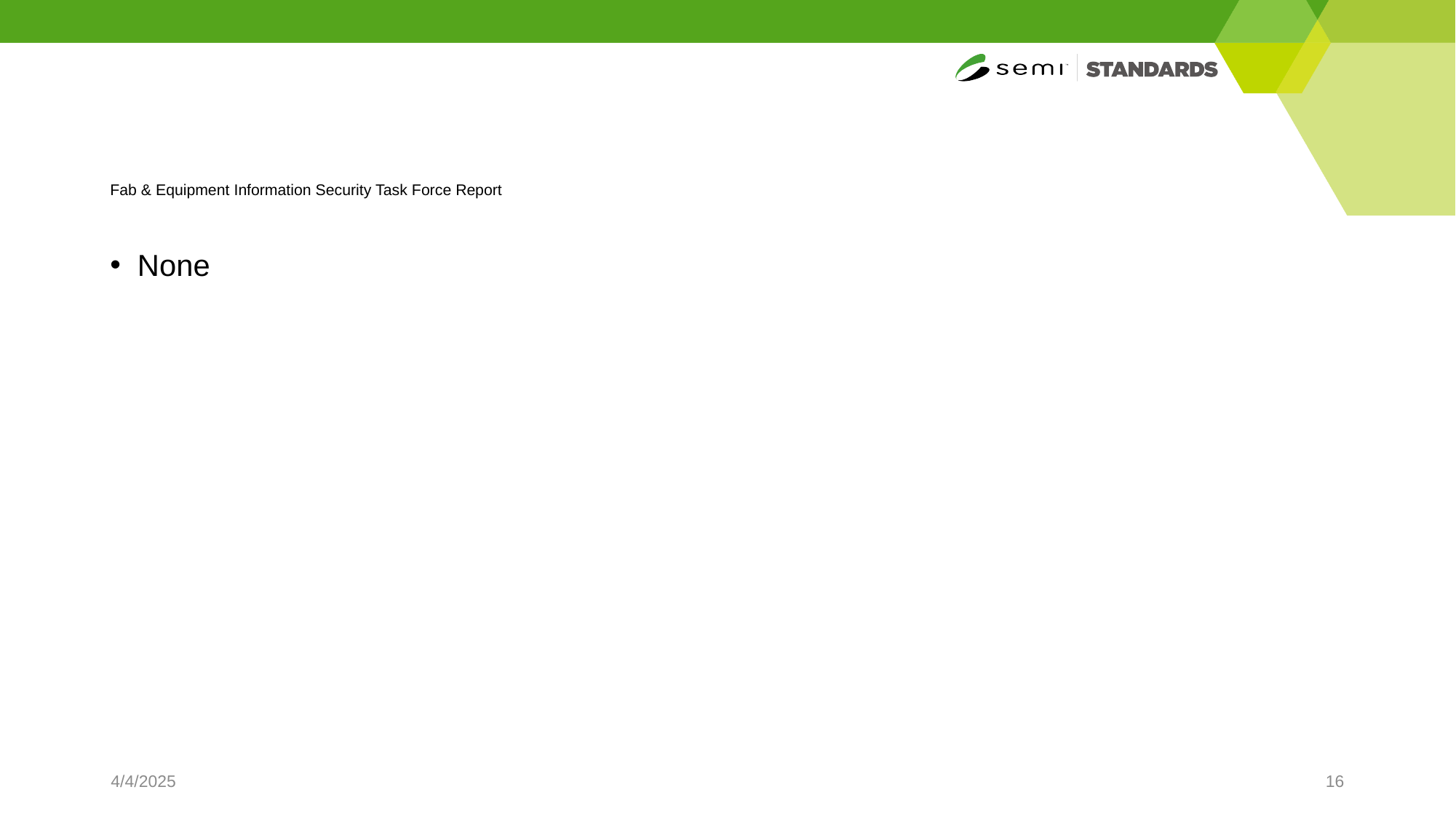

# Fab & Equipment Information Security Task Force Report
None
4/4/2025
16